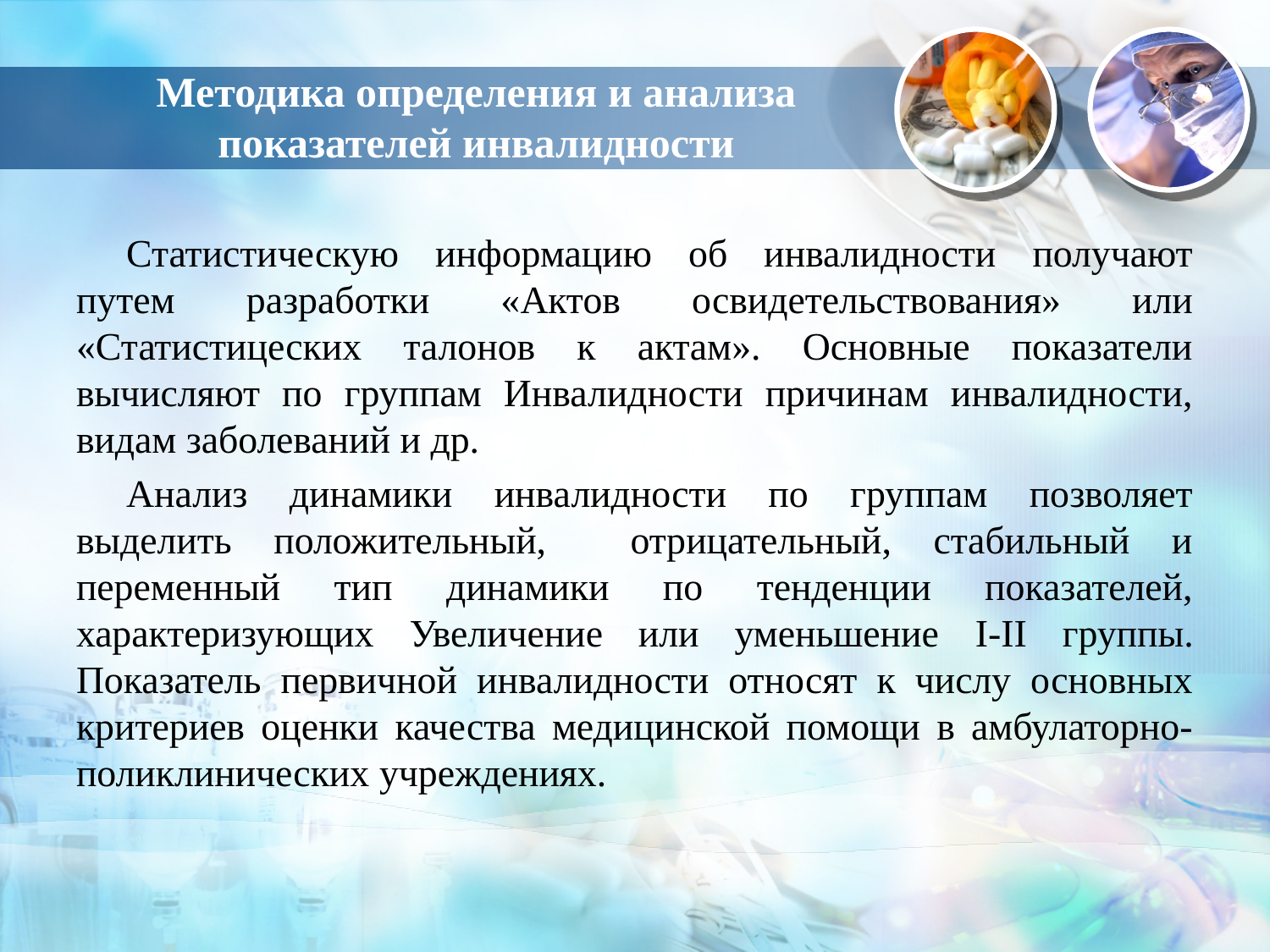

# Методика определения и анализа показателей инвалидности
Статистическую информацию об инвалидности получают путем разработки «Актов освидетельствования» или «Статистицеских талонов к актам». Основные показатели вычисляют по группам Инвалидности причинам инвалидности, видам заболеваний и др.
Анализ динамики инвалидности по группам позволяет выделить положительный,  отрицательный, стабильный и переменный тип динамики по тенденции показателей, характеризующих Увеличение или уменьшение I-II группы. Показатель первичной инвалидности относят к числу основных критериев оценки качества медицинской помощи в амбулаторно-поликлинических учреждениях.